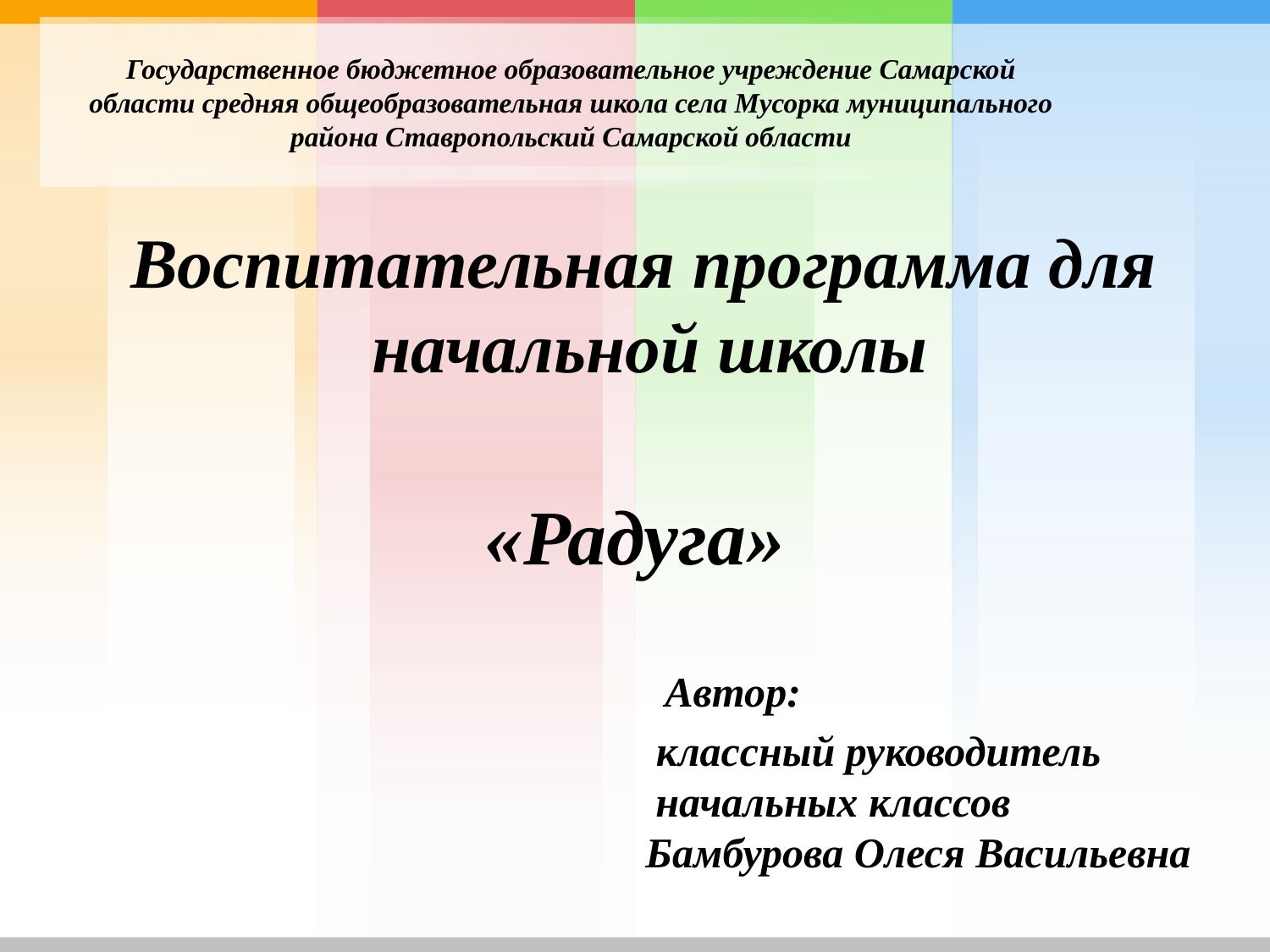

# Государственное бюджетное образовательное учреждение Самарской области средняя общеобразовательная школа села Мусорка муниципального района Ставропольский Самарской области
 Воспитательная программа для начальной школы
«Радуга»
              Автор:
                                              классный руководитель
                                 начальных классов
                                                 Бамбурова Олеся Васильевна